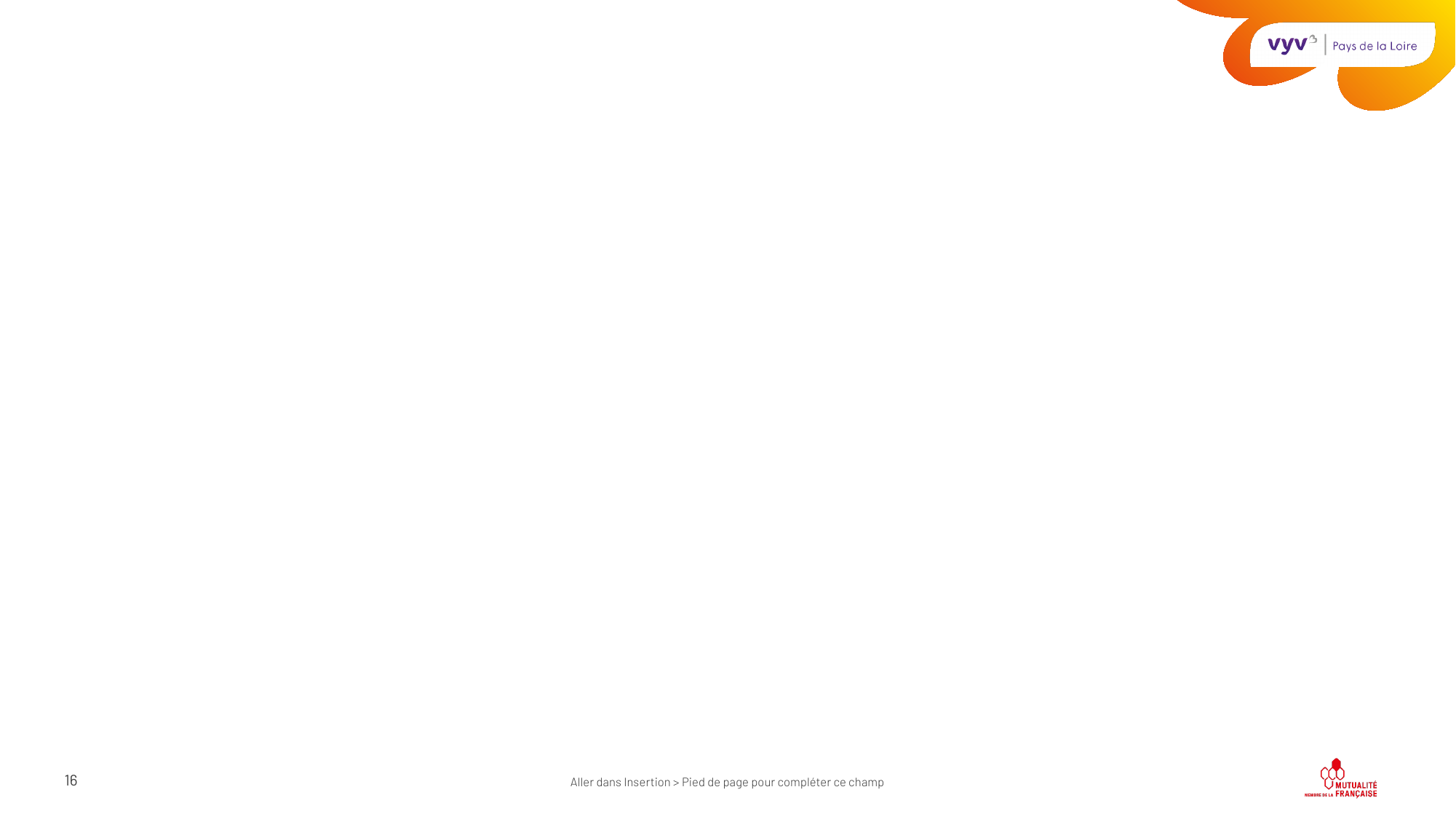

16
Aller dans Insertion > Pied de page pour compléter ce champ